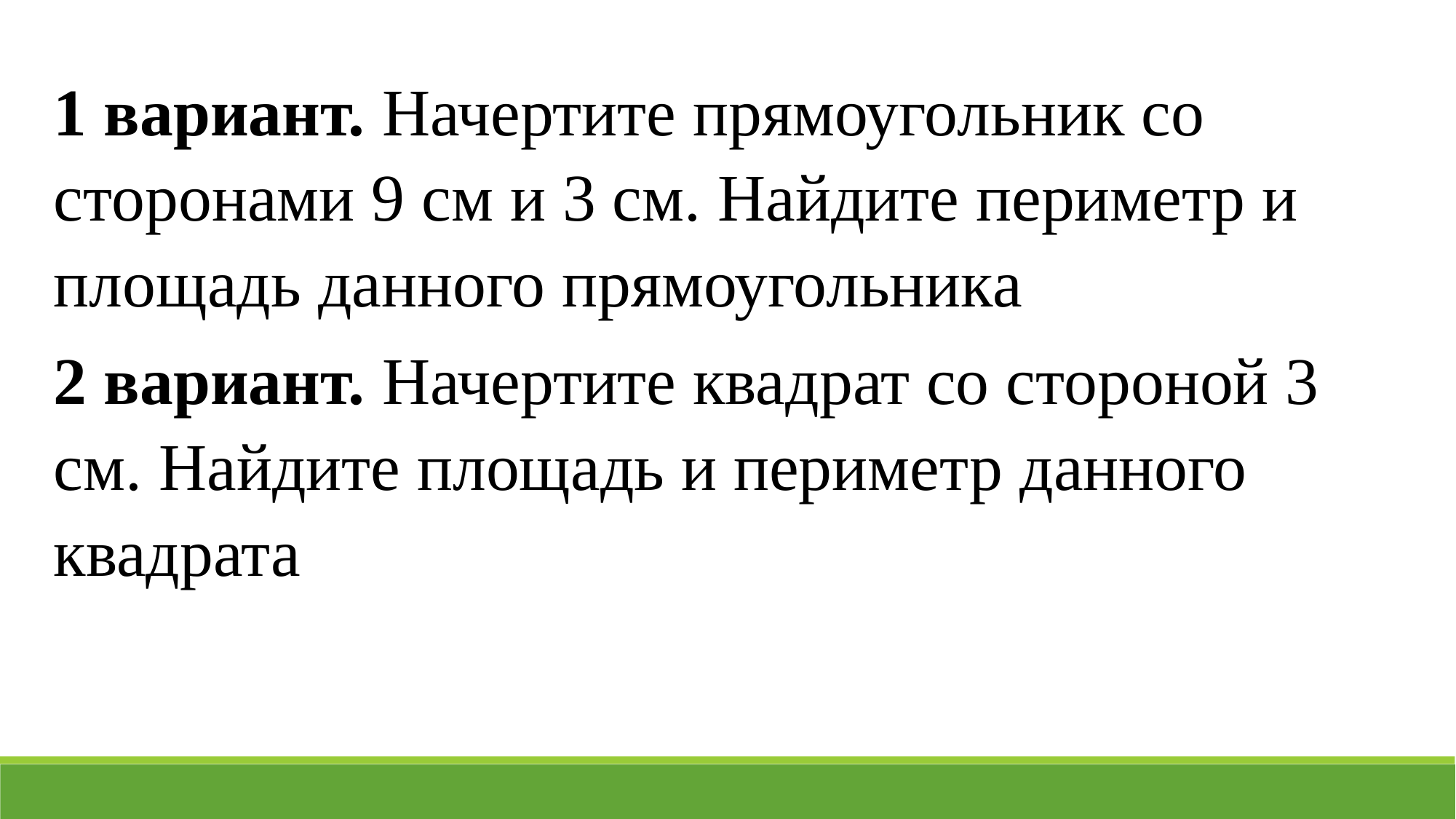

1 вариант. Начертите прямоугольник со сторонами 9 см и 3 см. Найдите периметр и площадь данного прямоугольника
2 вариант. Начертите квадрат со стороной 3 см. Найдите площадь и периметр данного квадрата